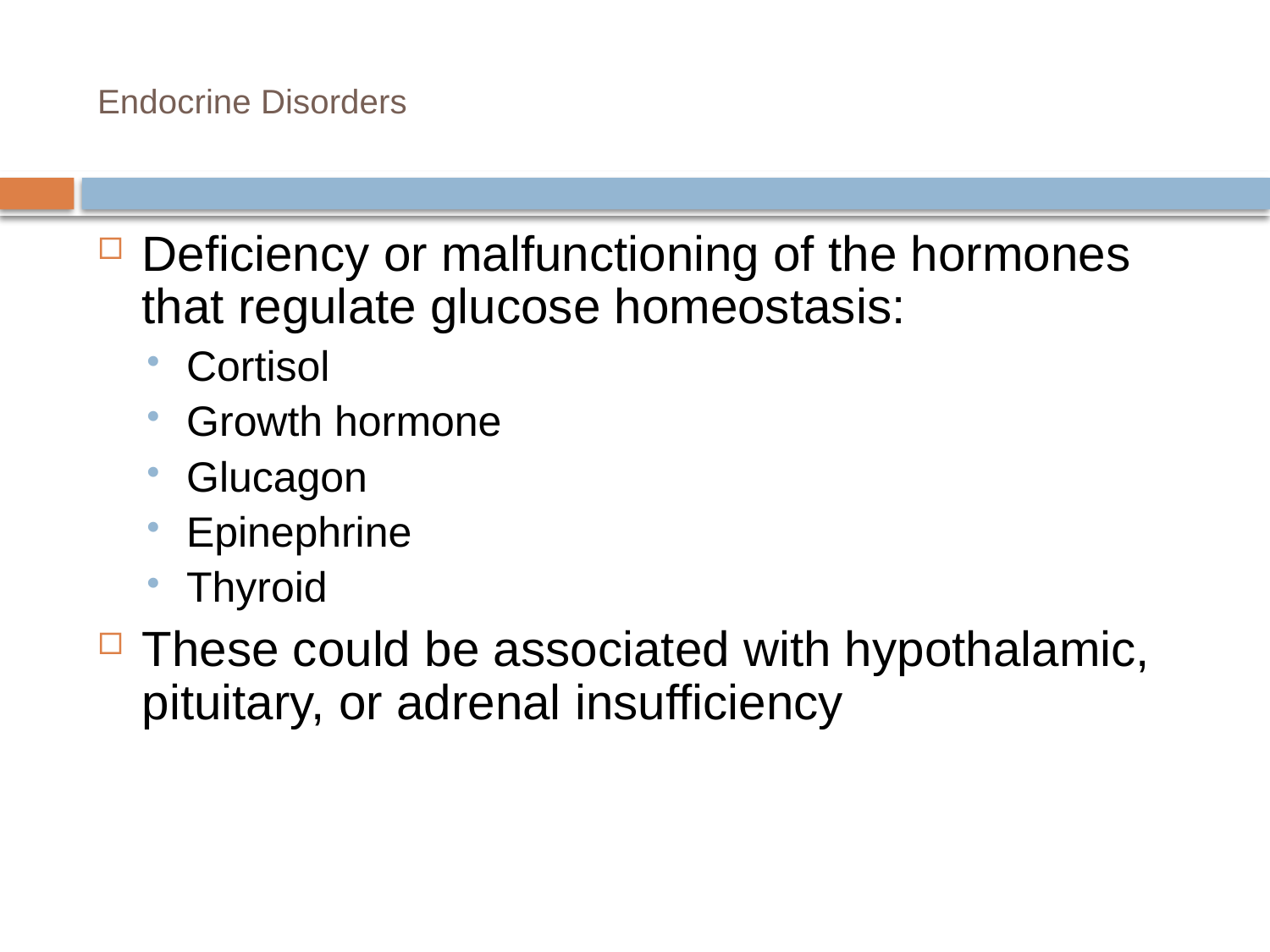

# Endocrine Disorders
Deficiency or malfunctioning of the hormones that regulate glucose homeostasis:
Cortisol
Growth hormone
Glucagon
Epinephrine
Thyroid
These could be associated with hypothalamic, pituitary, or adrenal insufficiency